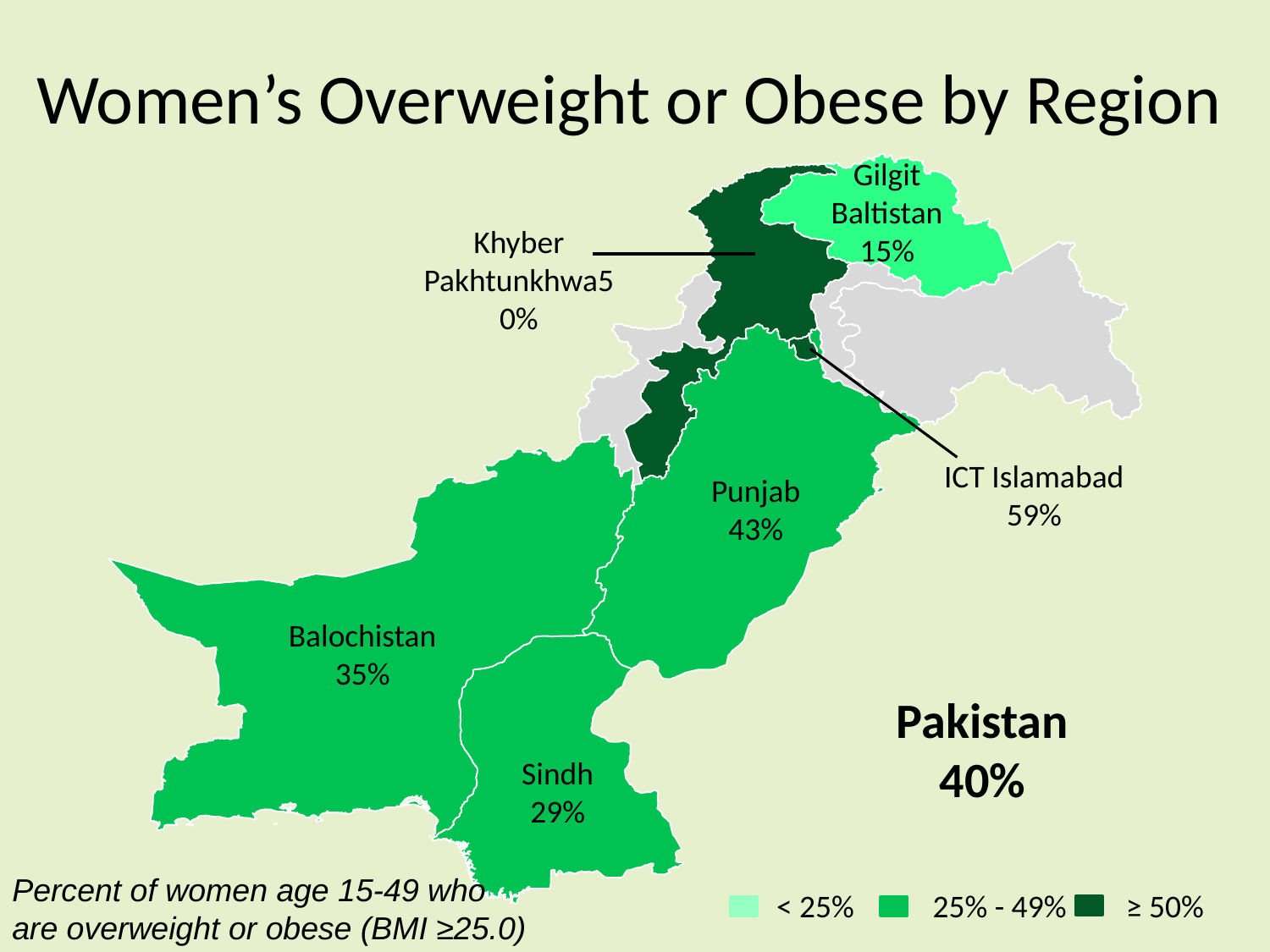

# Women’s Overweight or Obese by Region
Gilgit
Baltistan
15%

Khyber
Pakhtunkhwa50%
ICT Islamabad
59%
Punjab
43%
Balochistan
35%
Pakistan
40%
Sindh
29%
Percent of women age 15-49 who
are overweight or obese (BMI ≥25.0)
< 25%
25% - 49%
≥ 50%